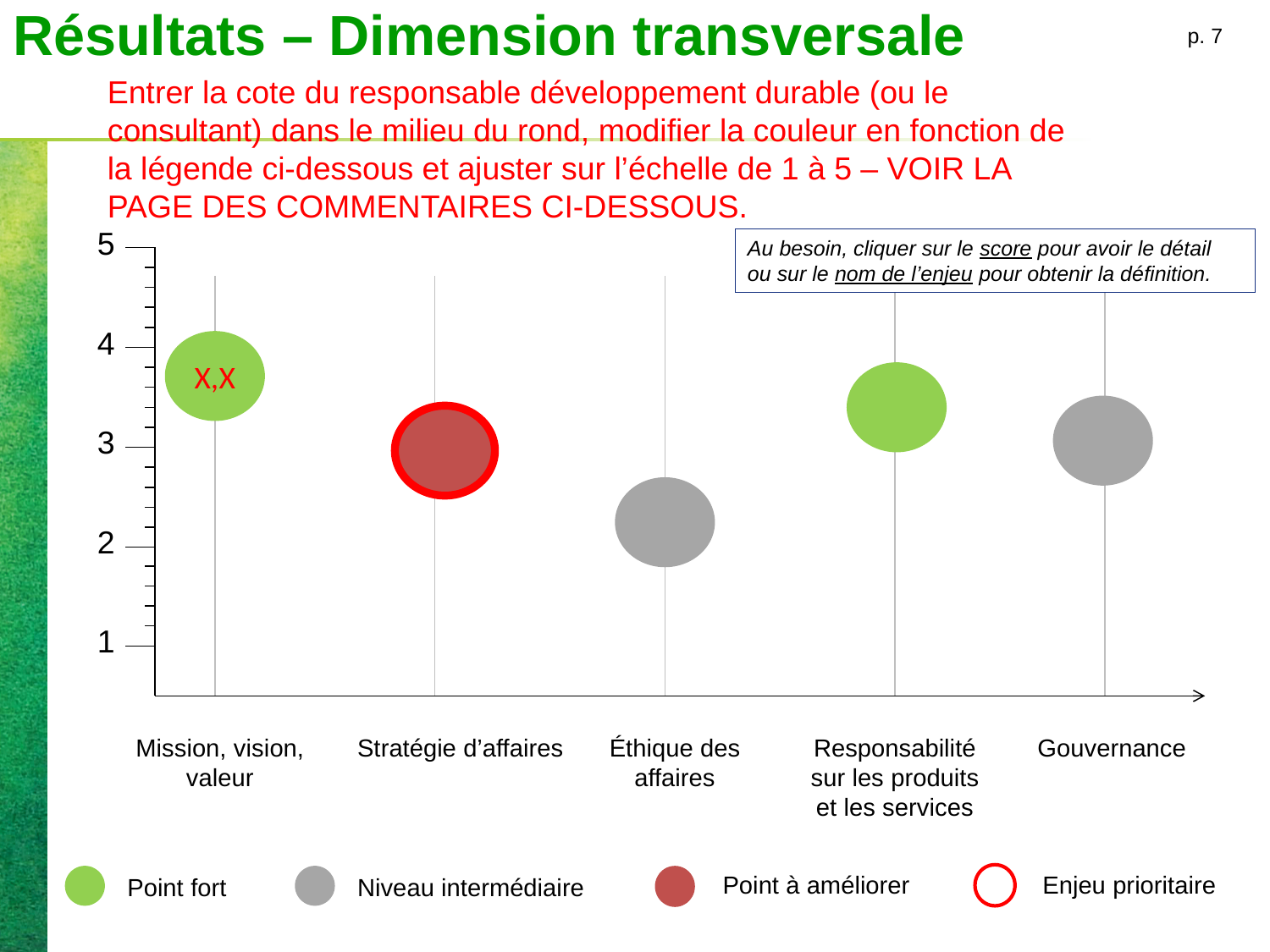

# Résultats – Dimension transversale
p. 7
Entrer la cote du responsable développement durable (ou le consultant) dans le milieu du rond, modifier la couleur en fonction de la légende ci-dessous et ajuster sur l’échelle de 1 à 5 – VOIR LA PAGE DES COMMENTAIRES CI-DESSOUS.
5
Au besoin, cliquer sur le score pour avoir le détail
ou sur le nom de l’enjeu pour obtenir la définition.
4
X,X

3

2
1

Mission, vision, valeur
Stratégie d’affaires
Éthique des affaires
Responsabilité
sur les produits
et les services
Gouvernance
Point à améliorer
Enjeu prioritaire

Niveau intermédiaire

Point fort